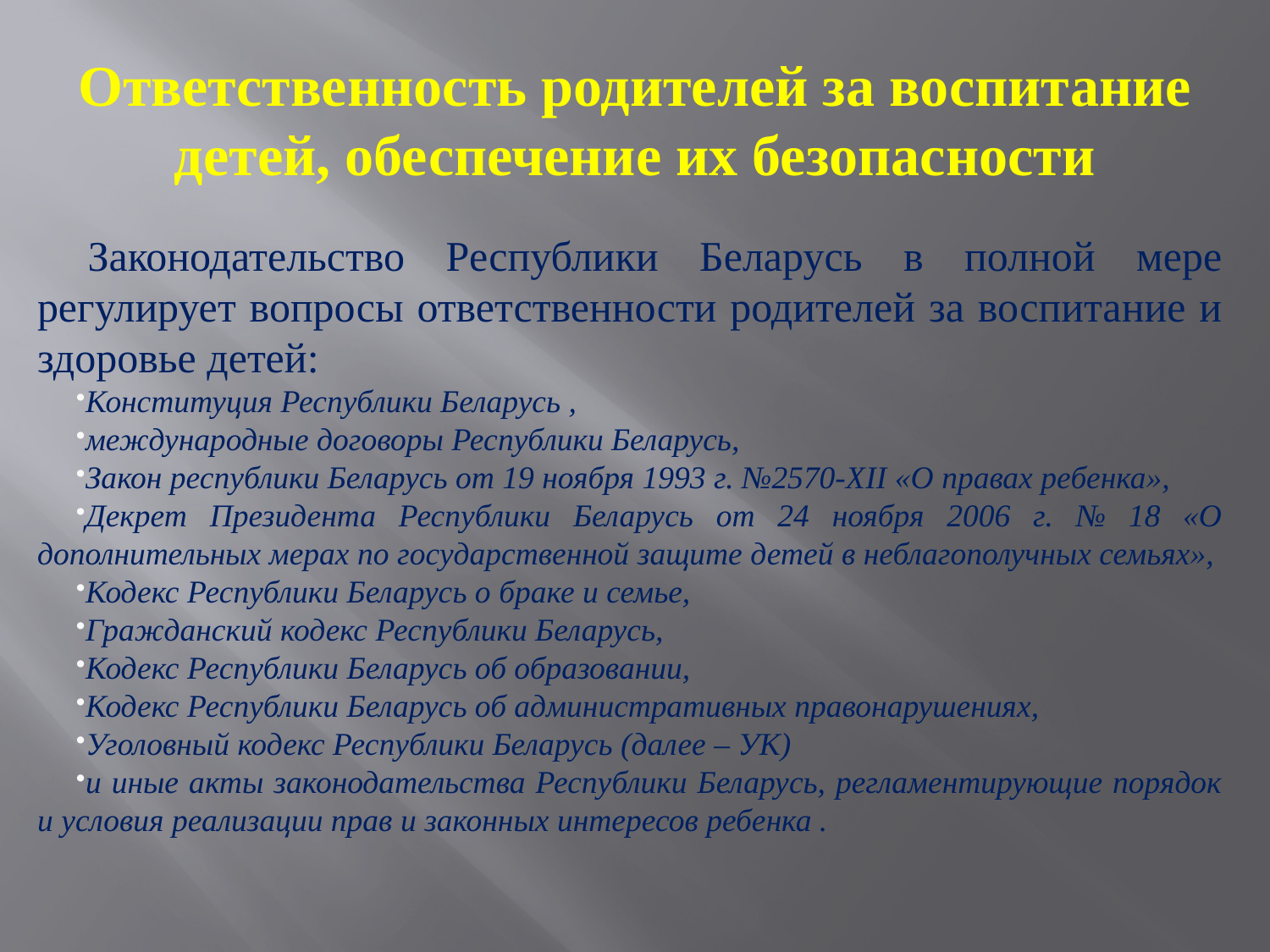

# Ответственность родителей за воспитание детей, обеспечение их безопасности
 Законодательство Республики Беларусь в полной мере регулирует вопросы ответственности родителей за воспитание и здоровье детей:
Конституция Республики Беларусь ,
международные договоры Республики Беларусь,
Закон республики Беларусь от 19 ноября 1993 г. №2570-ХII «О правах ребенка»,
Декрет Президента Республики Беларусь от 24 ноября 2006 г. № 18 «О дополнительных мерах по государственной защите детей в неблагополучных семьях»,
Кодекс Республики Беларусь о браке и семье,
Гражданский кодекс Республики Беларусь,
Кодекс Республики Беларусь об образовании,
Кодекс Республики Беларусь об административных правонарушениях,
Уголовный кодекс Республики Беларусь (далее – УК)
и иные акты законодательства Республики Беларусь, регламентирующие порядок и условия реализации прав и законных интересов ребенка .